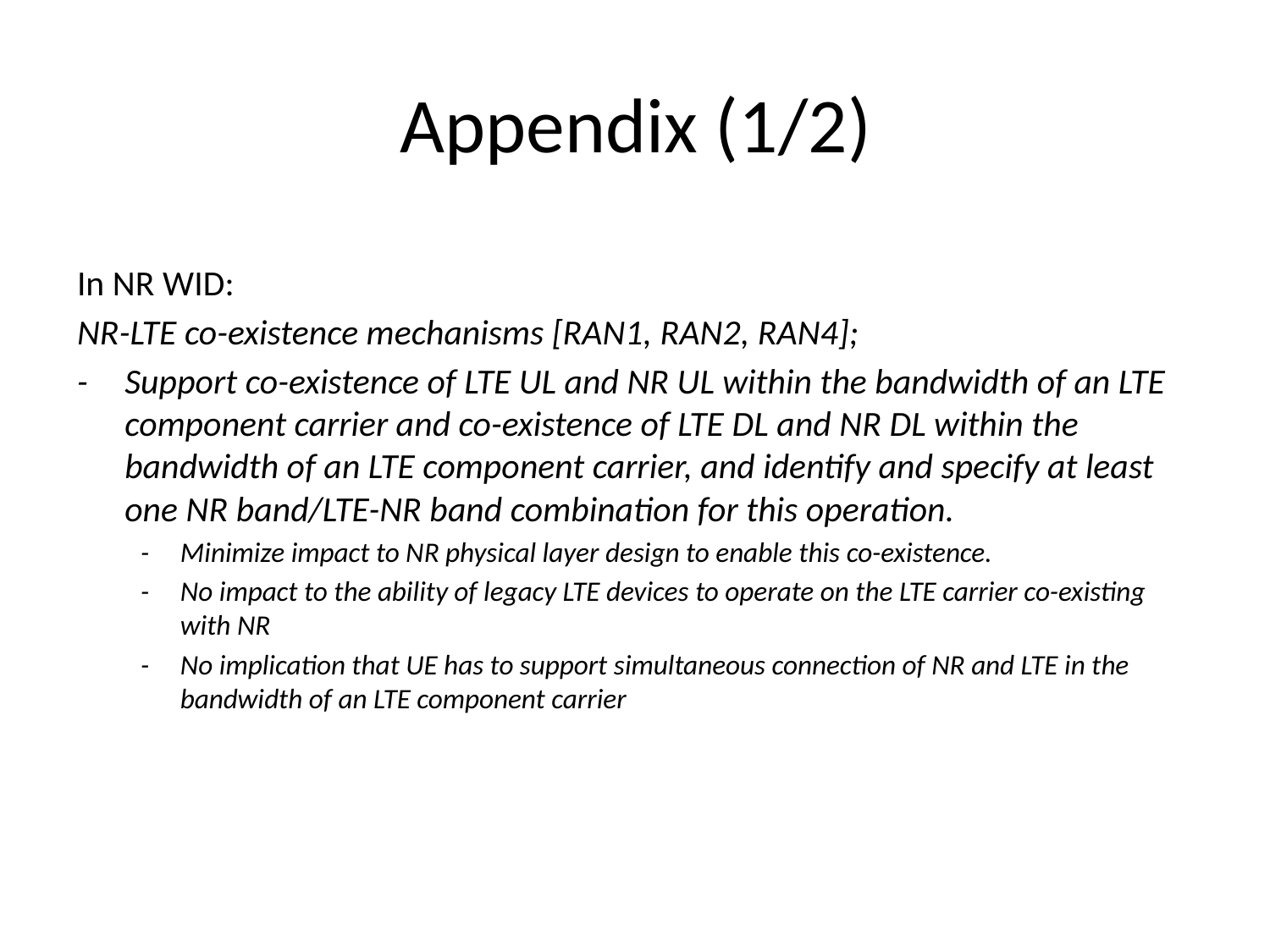

# Appendix (1/2)
In NR WID:
NR-LTE co-existence mechanisms [RAN1, RAN2, RAN4];
-	Support co-existence of LTE UL and NR UL within the bandwidth of an LTE component carrier and co-existence of LTE DL and NR DL within the bandwidth of an LTE component carrier, and identify and specify at least one NR band/LTE-NR band combination for this operation.
-	Minimize impact to NR physical layer design to enable this co-existence.
-	No impact to the ability of legacy LTE devices to operate on the LTE carrier co-existing with NR
-	No implication that UE has to support simultaneous connection of NR and LTE in the bandwidth of an LTE component carrier